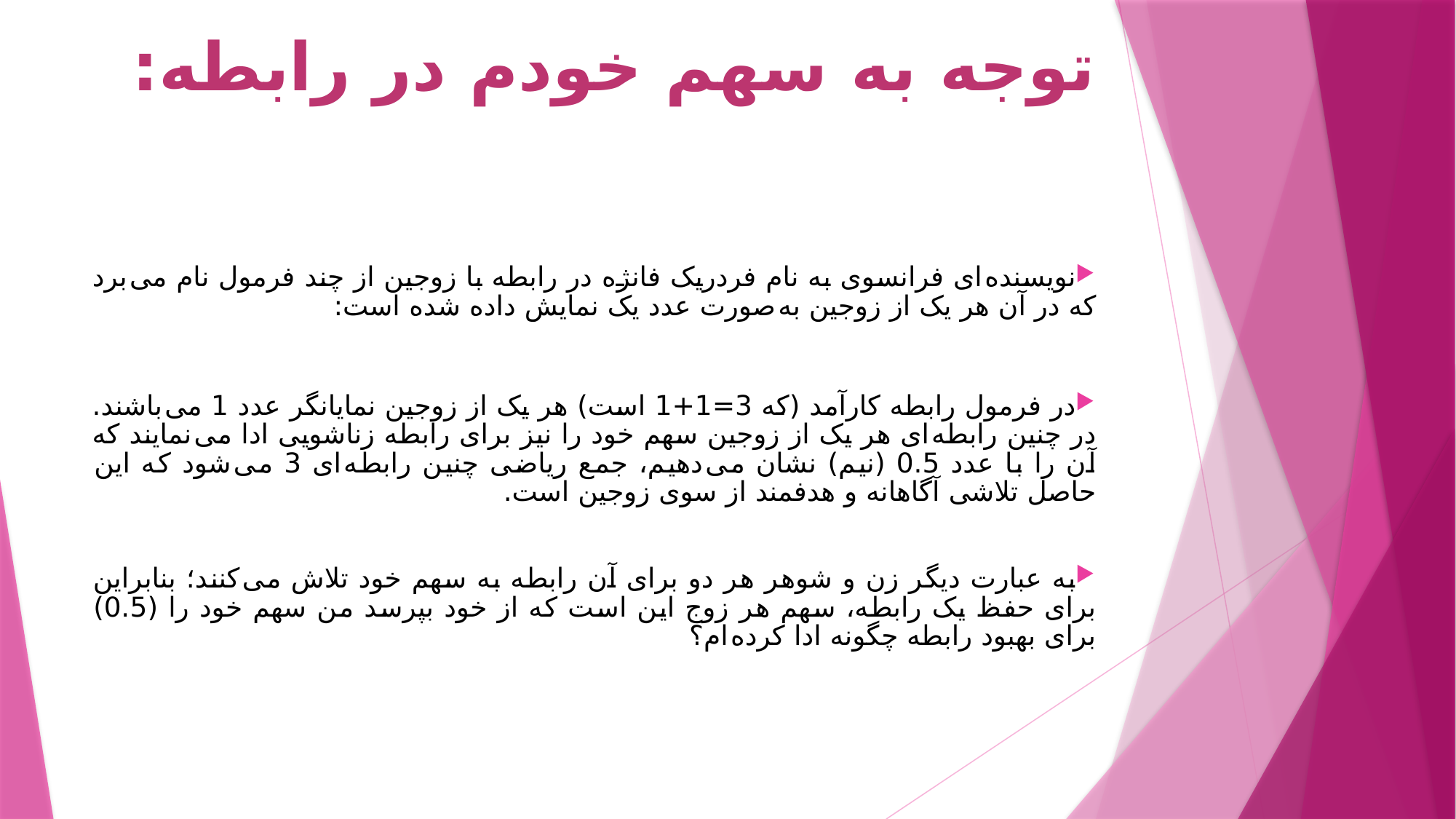

# توجه به سهم خودم در رابطه:
نویسنده ای فرانسوی به نام فردریک فانژه در رابطه با زوجین از چند فرمول نام می برد که در آن هر یک از زوجین به صورت عدد یک نمایش داده شده است:

در فرمول رابطه کارآمد (که 3=1+1 است) هر یک از زوجین نمایانگر عدد 1 می باشند. در چنین رابطه ای هر یک از زوجین سهم خود را نیز برای رابطه زناشویی ادا می نمایند که آن را با عدد 0.5 (نیم) نشان می دهیم، جمع ریاضی چنین رابطه ای 3 می شود که این حاصل تلاشی آگاهانه و هدفمند از سوی زوجین است.

به عبارت دیگر زن و شوهر هر دو برای آن رابطه به سهم خود تلاش می کنند؛ بنابراین برای حفظ یک رابطه، سهم هر زوج این است که از خود بپرسد من سهم خود را (0.5) برای بهبود رابطه چگونه ادا کرده ام؟